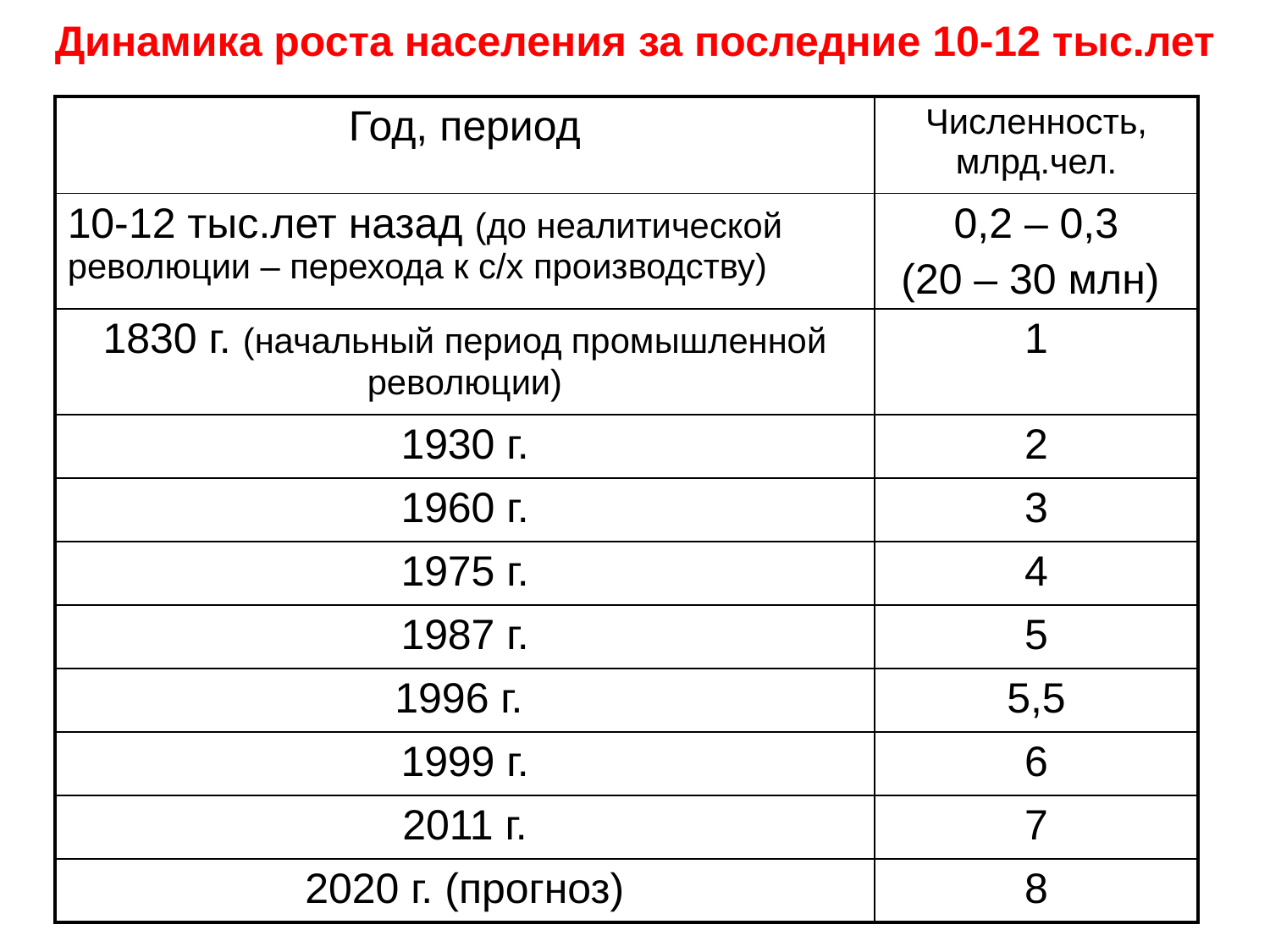

# Динамика роста населения за последние 10-12 тыс.лет
| Год, период | Численность, млрд.чел. |
| --- | --- |
| 10-12 тыс.лет назад (до неалитической революции – перехода к с/х производству) | 0,2 – 0,3 (20 – 30 млн) |
| 1830 г. (начальный период промышленной революции) | 1 |
| 1930 г. | 2 |
| 1960 г. | 3 |
| 1975 г. | 4 |
| 1987 г. | 5 |
| 1996 г. | 5,5 |
| 1999 г. | 6 |
| 2011 г. | 7 |
| 2020 г. (прогноз) | 8 |